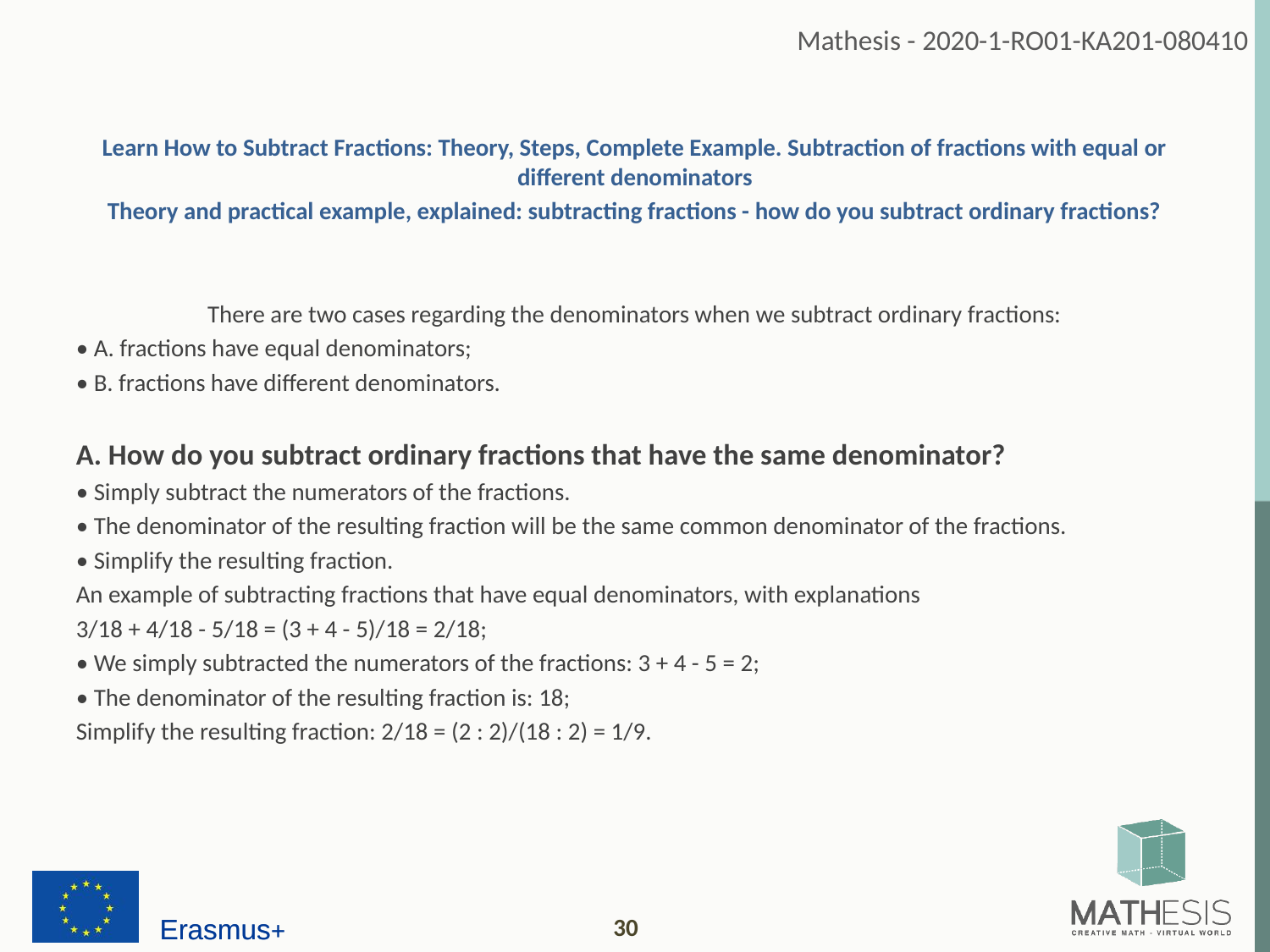

Learn How to Subtract Fractions: Theory, Steps, Complete Example. Subtraction of fractions with equal or different denominators
Theory and practical example, explained: subtracting fractions - how do you subtract ordinary fractions?

There are two cases regarding the denominators when we subtract ordinary fractions:
• A. fractions have equal denominators;
• B. fractions have different denominators.

A. How do you subtract ordinary fractions that have the same denominator?
• Simply subtract the numerators of the fractions.
• The denominator of the resulting fraction will be the same common denominator of the fractions.
• Simplify the resulting fraction.
An example of subtracting fractions that have equal denominators, with explanations
3/18 + 4/18 - 5/18 = (3 + 4 - 5)/18 = 2/18;
• We simply subtracted the numerators of the fractions: 3 + 4 - 5 = 2;
• The denominator of the resulting fraction is: 18;
Simplify the resulting fraction: 2/18 = (2 : 2)/(18 : 2) = 1/9.